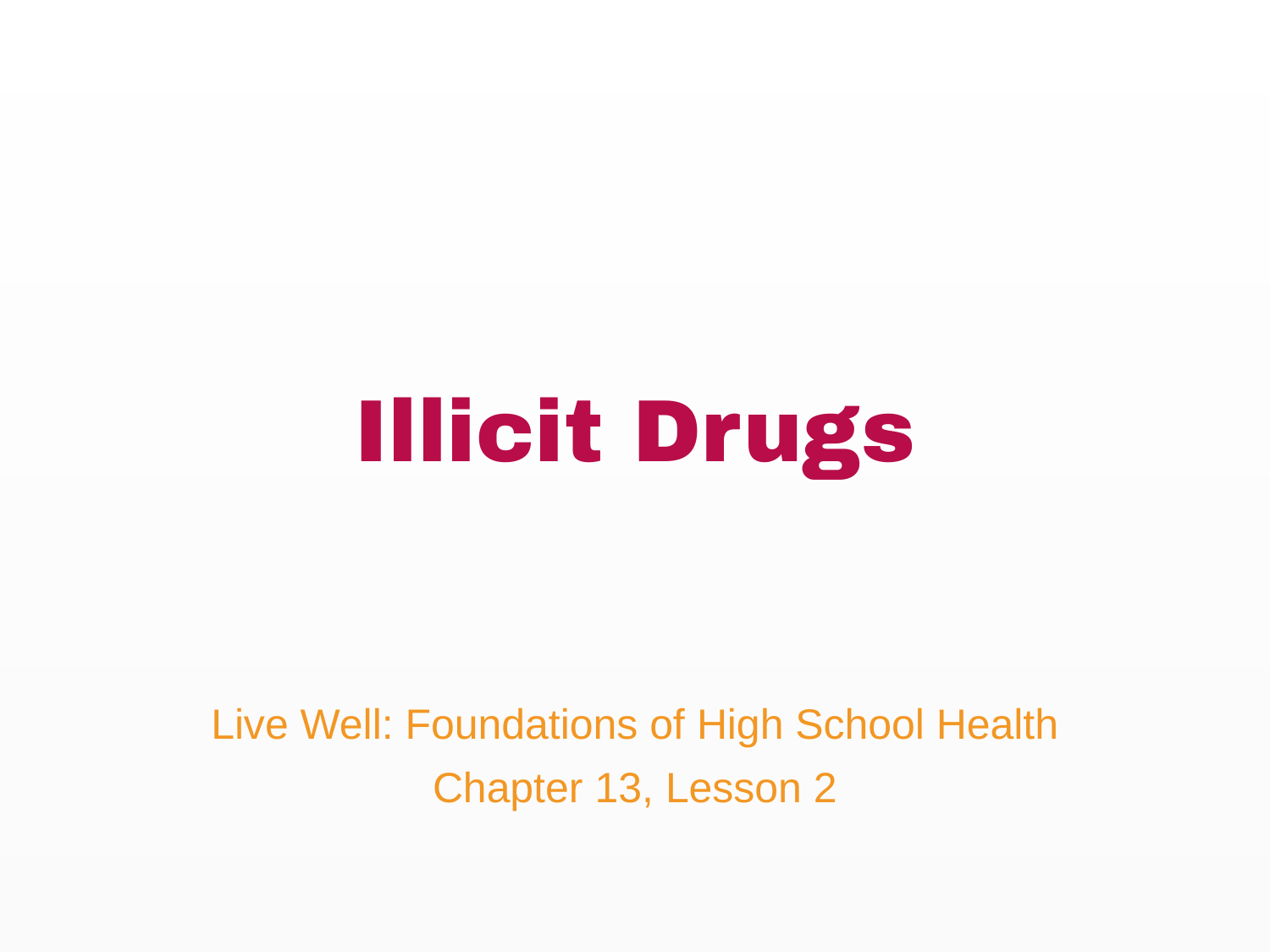

# Illicit Drugs
Live Well: Foundations of High School Health
Chapter 13, Lesson 2